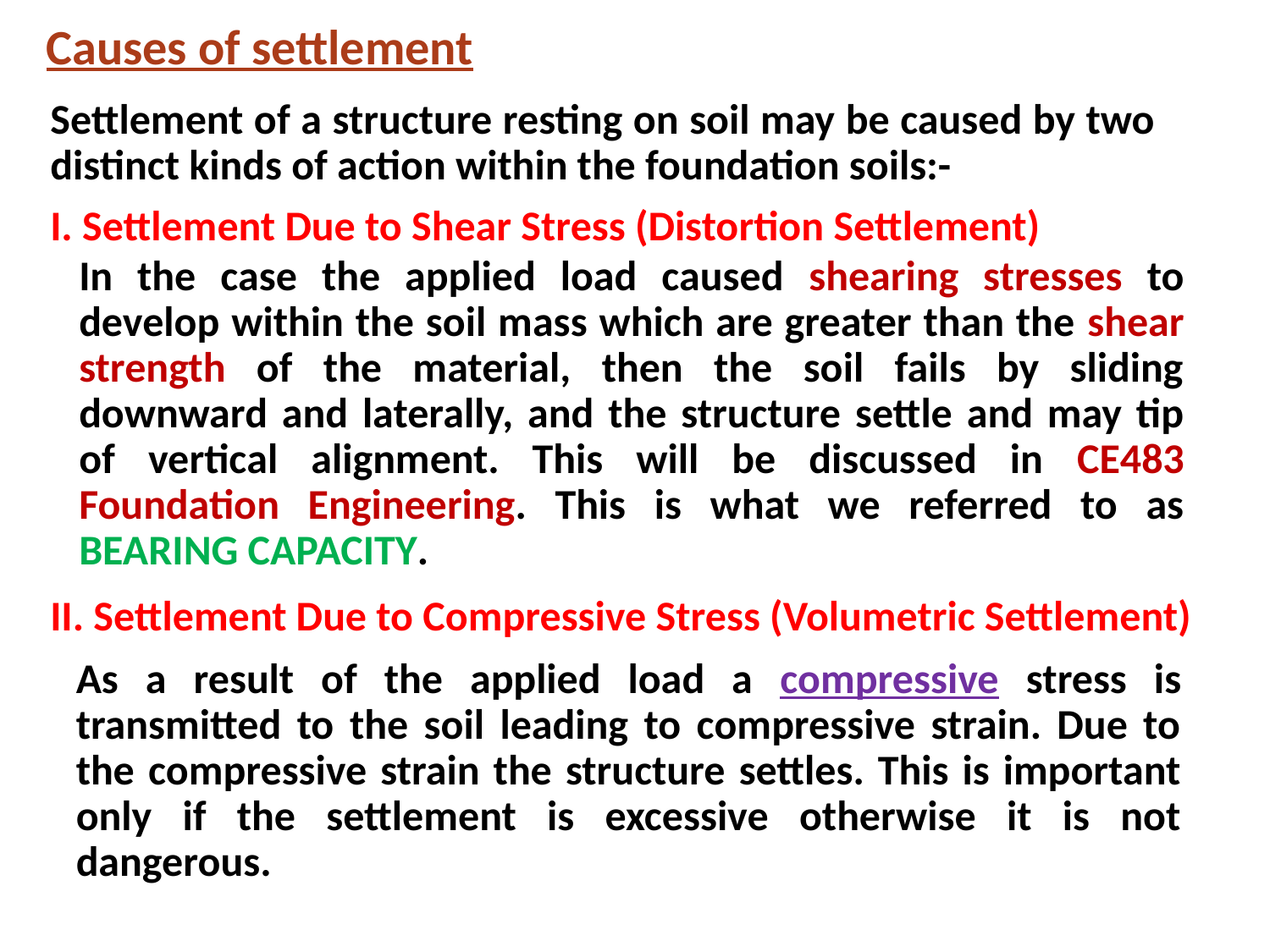

Causes of settlement
Settlement of a structure resting on soil may be caused by two distinct kinds of action within the foundation soils:-
I. Settlement Due to Shear Stress (Distortion Settlement)
In the case the applied load caused shearing stresses to develop within the soil mass which are greater than the shear strength of the material, then the soil fails by sliding downward and laterally, and the structure settle and may tip of vertical alignment. This will be discussed in CE483 Foundation Engineering. This is what we referred to as BEARING CAPACITY.
II. Settlement Due to Compressive Stress (Volumetric Settlement)
As a result of the applied load a compressive stress is transmitted to the soil leading to compressive strain. Due to the compressive strain the structure settles. This is important only if the settlement is excessive otherwise it is not dangerous.